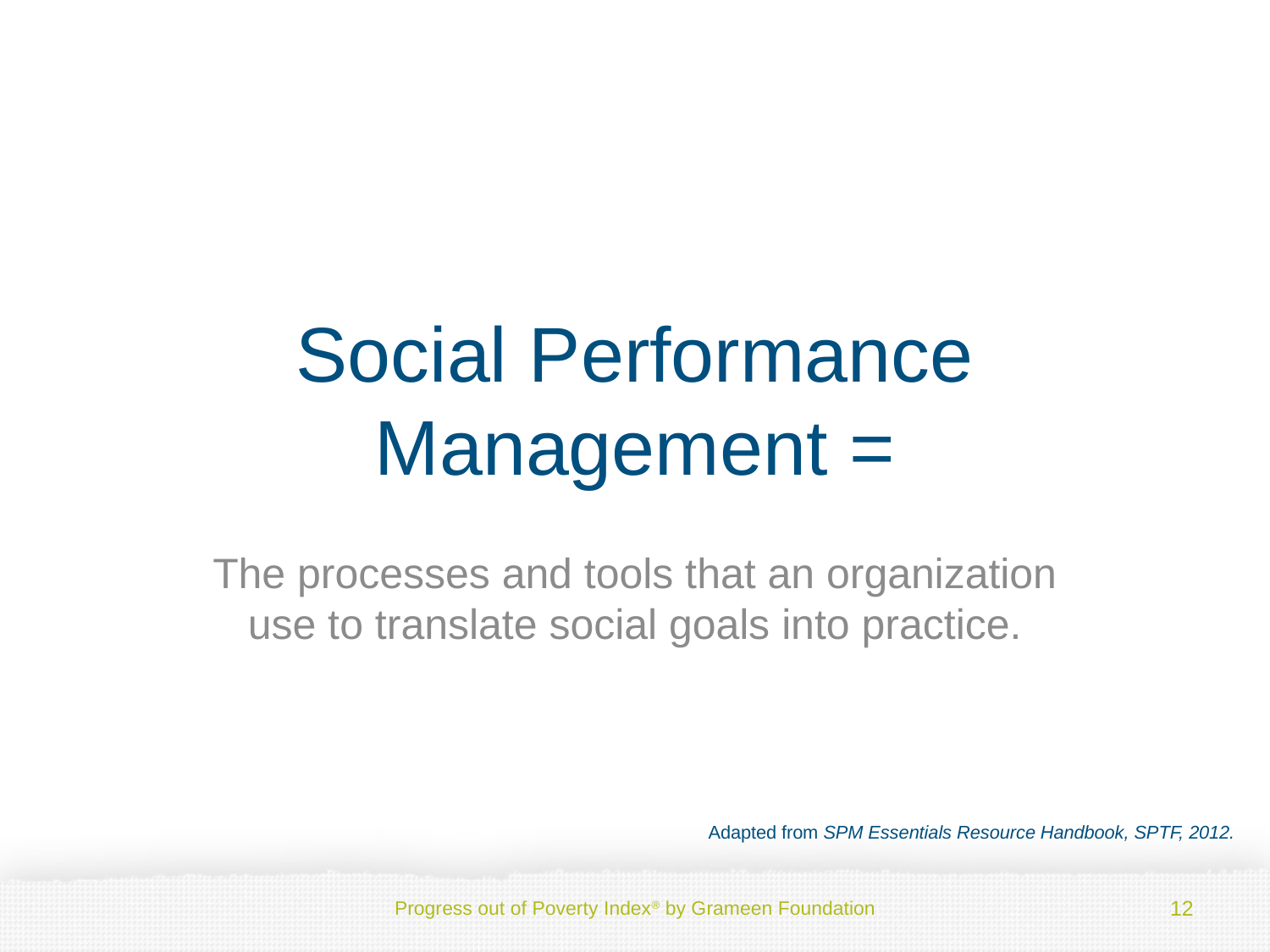

# Social Performance Management =
The processes and tools that an organization use to translate social goals into practice.
                                                                                                                                         Adapted from SPM Essentials Resource Handbook, SPTF, 2012.
Progress out of Poverty Index® by Grameen Foundation
12